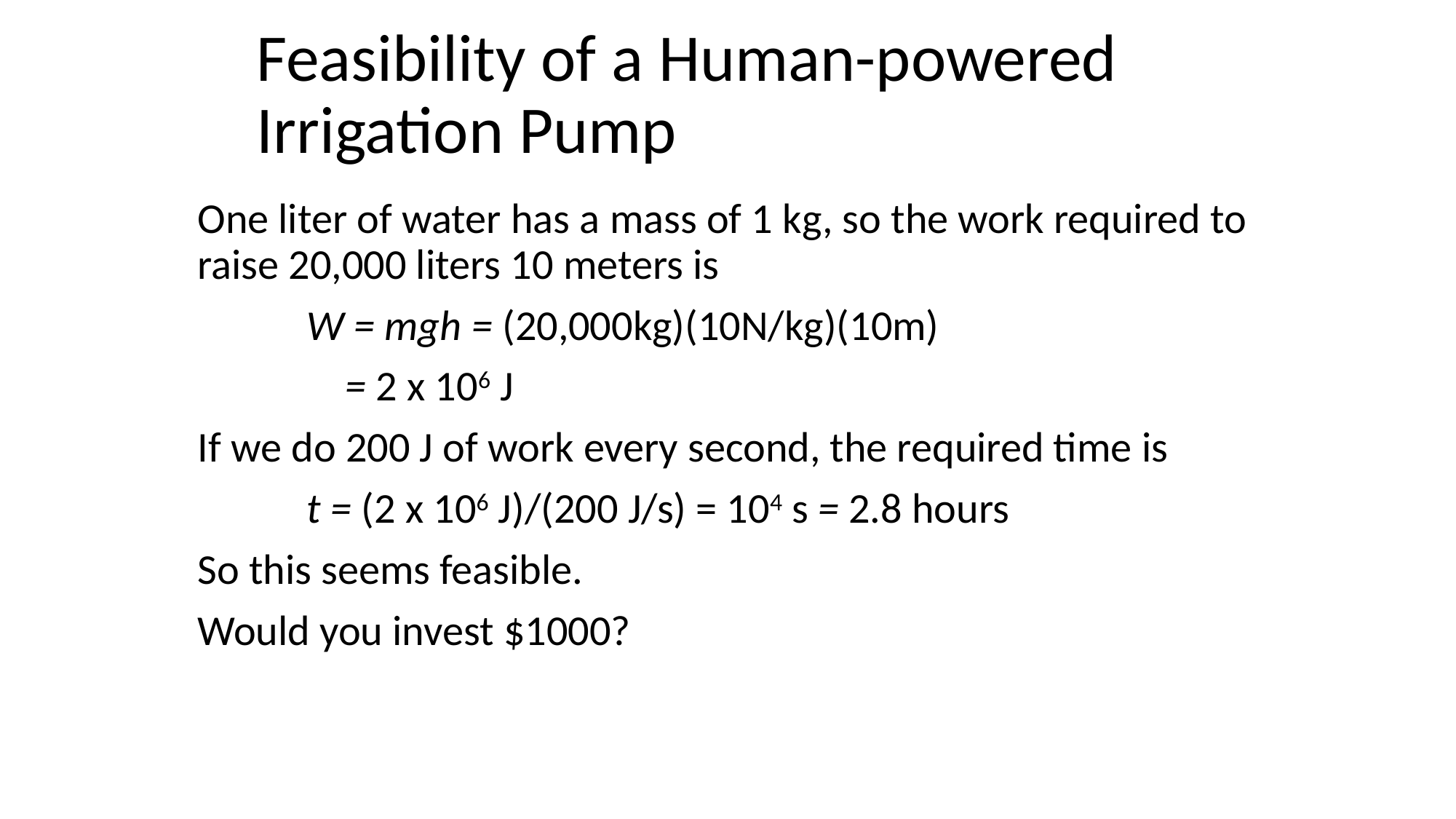

# Feasibility of a Human-powered Irrigation Pump
One liter of water has a mass of 1 kg, so the work required to raise 20,000 liters 10 meters is
	W = mgh = (20,000kg)(10N/kg)(10m)
	    = 2 x 106 J
If we do 200 J of work every second, the required time is
	t = (2 x 106 J)/(200 J/s) = 104 s = 2.8 hours
So this seems feasible.
Would you invest $1000?